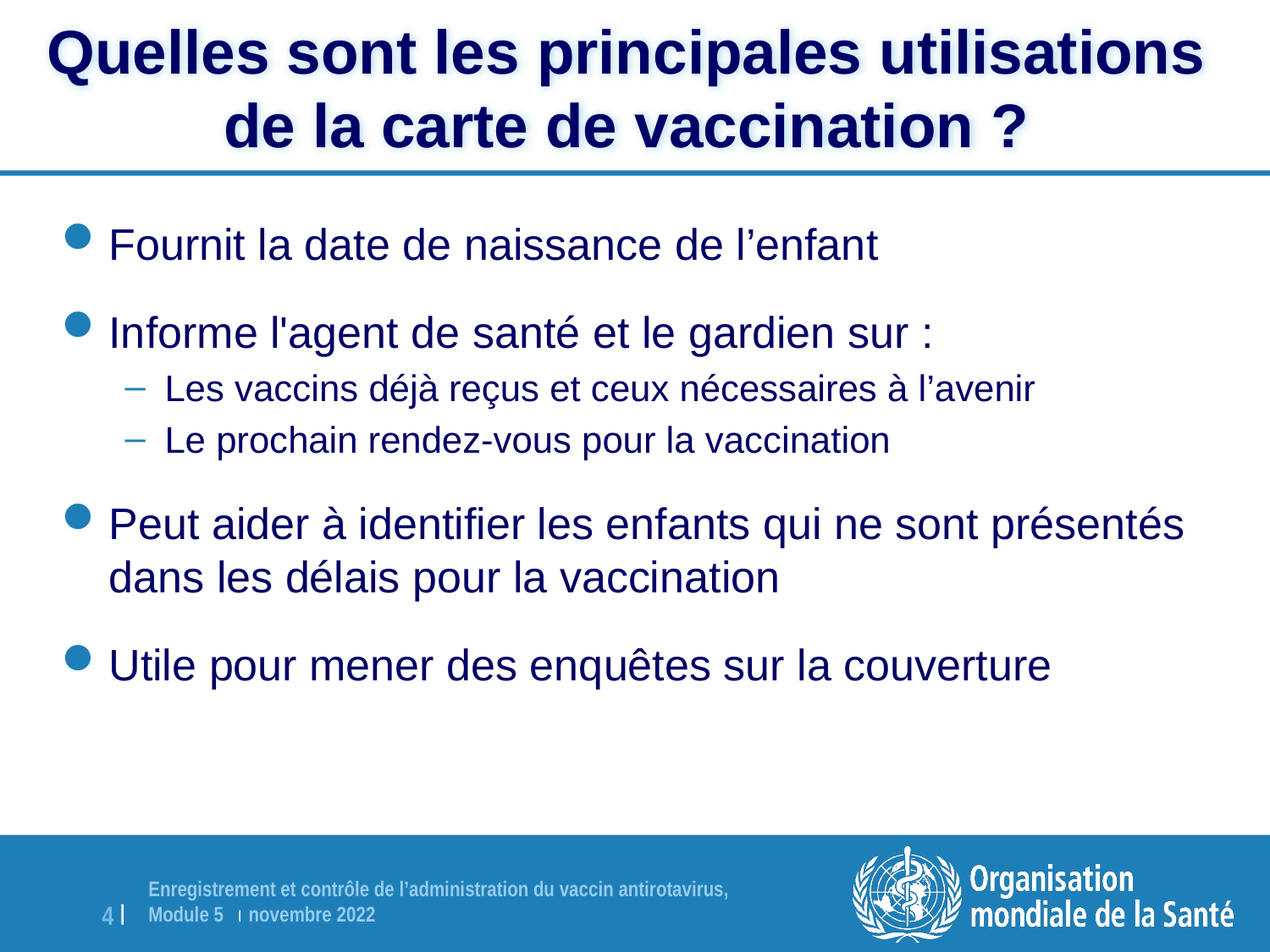

Quelles sont les principales utilisations
de la carte de vaccination ?
Fournit la date de naissance de l’enfant
Informe l'agent de santé et le gardien sur :
Les vaccins déjà reçus et ceux nécessaires à l’avenir
Le prochain rendez-vous pour la vaccination
Peut aider à identifier les enfants qui ne sont présentés dans les délais pour la vaccination
Utile pour mener des enquêtes sur la couverture